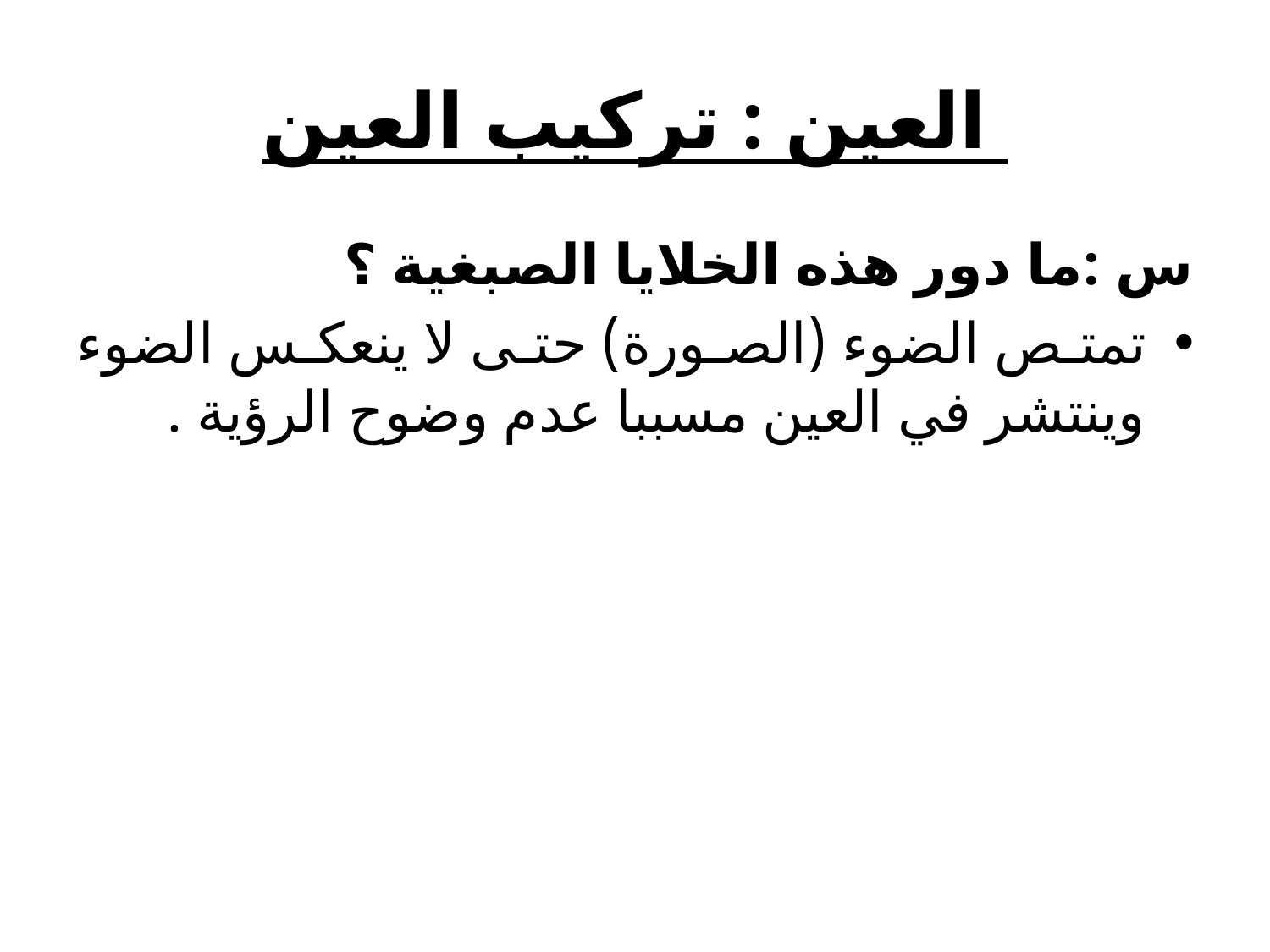

# العين : تركيب العين
س :ما دور هذه الخلايا الصبغية ؟
تمتص الضوء (الصورة) حتى لا ينعكس الضوء وينتشر في العين مسببا عدم وضوح الرؤية .